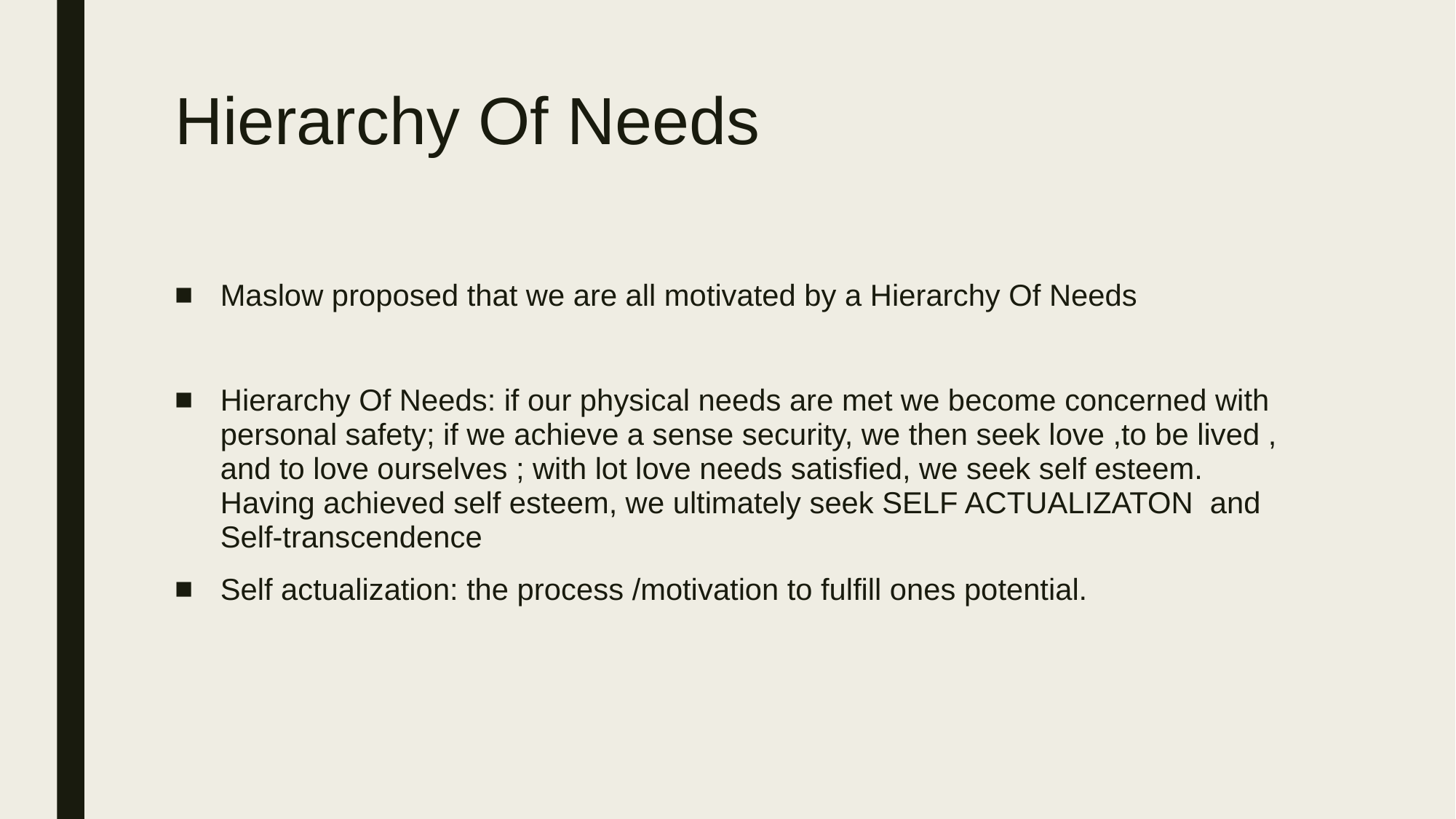

# Hierarchy Of Needs
Maslow proposed that we are all motivated by a Hierarchy Of Needs

Hierarchy Of Needs: if our physical needs are met we become concerned with personal safety; if we achieve a sense security, we then seek love ,to be lived , and to love ourselves ; with lot love needs satisfied, we seek self esteem. Having achieved self esteem, we ultimately seek SELF ACTUALIZATON  and Self-transcendence
Self actualization: the process /motivation to fulfill ones potential.